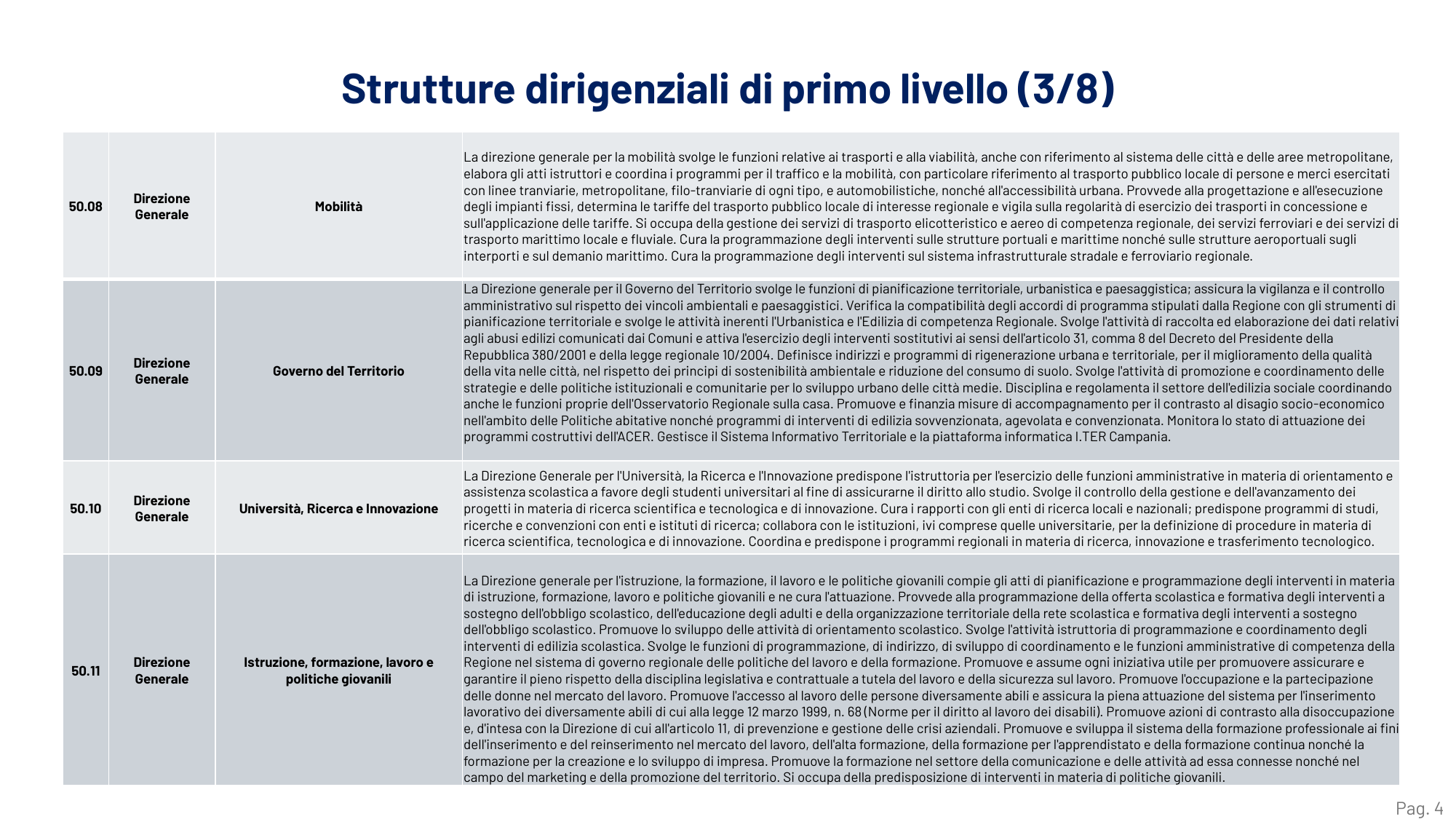

Strutture dirigenziali di primo livello (3/8)
| 50.08 | Direzione Generale | Mobilità | La direzione generale per la mobilità svolge le funzioni relative ai trasporti e alla viabilità, anche con riferimento al sistema delle città e delle aree metropolitane, elabora gli atti istruttori e coordina i programmi per il traffico e la mobilità, con particolare riferimento al trasporto pubblico locale di persone e merci esercitati con linee tranviarie, metropolitane, filo-tranviarie di ogni tipo, e automobilistiche, nonché all'accessibilità urbana. Provvede alla progettazione e all'esecuzione degli impianti fissi, determina le tariffe del trasporto pubblico locale di interesse regionale e vigila sulla regolarità di esercizio dei trasporti in concessione e sull'applicazione delle tariffe. Si occupa della gestione dei servizi di trasporto elicotteristico e aereo di competenza regionale, dei servizi ferroviari e dei servizi di trasporto marittimo locale e fluviale. Cura la programmazione degli interventi sulle strutture portuali e marittime nonché sulle strutture aeroportuali sugli interporti e sul demanio marittimo. Cura la programmazione degli interventi sul sistema infrastrutturale stradale e ferroviario regionale. |
| --- | --- | --- | --- |
| 50.09 | Direzione Generale | Governo del Territorio | La Direzione generale per il Governo del Territorio svolge le funzioni di pianificazione territoriale, urbanistica e paesaggistica; assicura la vigilanza e il controllo amministrativo sul rispetto dei vincoli ambientali e paesaggistici. Verifica la compatibilità degli accordi di programma stipulati dalla Regione con gli strumenti di pianificazione territoriale e svolge le attività inerenti l'Urbanistica e l'Edilizia di competenza Regionale. Svolge l'attività di raccolta ed elaborazione dei dati relativi agli abusi edilizi comunicati dai Comuni e attiva l'esercizio degli interventi sostitutivi ai sensi dell'articolo 31, comma 8 del Decreto del Presidente della Repubblica 380/2001 e della legge regionale 10/2004. Definisce indirizzi e programmi di rigenerazione urbana e territoriale, per il miglioramento della qualità della vita nelle città, nel rispetto dei principi di sostenibilità ambientale e riduzione del consumo di suolo. Svolge l'attività di promozione e coordinamento delle strategie e delle politiche istituzionali e comunitarie per lo sviluppo urbano delle città medie. Disciplina e regolamenta il settore dell'edilizia sociale coordinando anche le funzioni proprie dell'Osservatorio Regionale sulla casa. Promuove e finanzia misure di accompagnamento per il contrasto al disagio socio-economico nell'ambito delle Politiche abitative nonché programmi di interventi di edilizia sovvenzionata, agevolata e convenzionata. Monitora lo stato di attuazione dei programmi costruttivi dell'ACER. Gestisce il Sistema Informativo Territoriale e la piattaforma informatica I.TER Campania. |
| 50.10 | Direzione Generale | Università, Ricerca e Innovazione | La Direzione Generale per l'Università, la Ricerca e l'Innovazione predispone l'istruttoria per l'esercizio delle funzioni amministrative in materia di orientamento e assistenza scolastica a favore degli studenti universitari al fine di assicurarne il diritto allo studio. Svolge il controllo della gestione e dell'avanzamento dei progetti in materia di ricerca scientifica e tecnologica e di innovazione. Cura i rapporti con gli enti di ricerca locali e nazionali; predispone programmi di studi, ricerche e convenzioni con enti e istituti di ricerca; collabora con le istituzioni, ivi comprese quelle universitarie, per la definizione di procedure in materia di ricerca scientifica, tecnologica e di innovazione. Coordina e predispone i programmi regionali in materia di ricerca, innovazione e trasferimento tecnologico. |
| 50.11 | Direzione Generale | Istruzione, formazione, lavoro e politiche giovanili | La Direzione generale per l'istruzione, la formazione, il lavoro e le politiche giovanili compie gli atti di pianificazione e programmazione degli interventi in materia di istruzione, formazione, lavoro e politiche giovanili e ne cura l'attuazione. Provvede alla programmazione della offerta scolastica e formativa degli interventi a sostegno dell'obbligo scolastico, dell'educazione degli adulti e della organizzazione territoriale della rete scolastica e formativa degli interventi a sostegno dell'obbligo scolastico. Promuove lo sviluppo delle attività di orientamento scolastico. Svolge l'attività istruttoria di programmazione e coordinamento degli interventi di edilizia scolastica. Svolge le funzioni di programmazione, di indirizzo, di sviluppo di coordinamento e le funzioni amministrative di competenza della Regione nel sistema di governo regionale delle politiche del lavoro e della formazione. Promuove e assume ogni iniziativa utile per promuovere assicurare e garantire il pieno rispetto della disciplina legislativa e contrattuale a tutela del lavoro e della sicurezza sul lavoro. Promuove l'occupazione e la partecipazione delle donne nel mercato del lavoro. Promuove l'accesso al lavoro delle persone diversamente abili e assicura la piena attuazione del sistema per l'inserimento lavorativo dei diversamente abili di cui alla legge 12 marzo 1999, n. 68 (Norme per il diritto al lavoro dei disabili). Promuove azioni di contrasto alla disoccupazione e, d'intesa con la Direzione di cui all'articolo 11, di prevenzione e gestione delle crisi aziendali. Promuove e sviluppa il sistema della formazione professionale ai fini dell'inserimento e del reinserimento nel mercato del lavoro, dell'alta formazione, della formazione per l'apprendistato e della formazione continua nonché la formazione per la creazione e lo sviluppo di impresa. Promuove la formazione nel settore della comunicazione e delle attività ad essa connesse nonché nel campo del marketing e della promozione del territorio. Si occupa della predisposizione di interventi in materia di politiche giovanili. |
Pag. 4